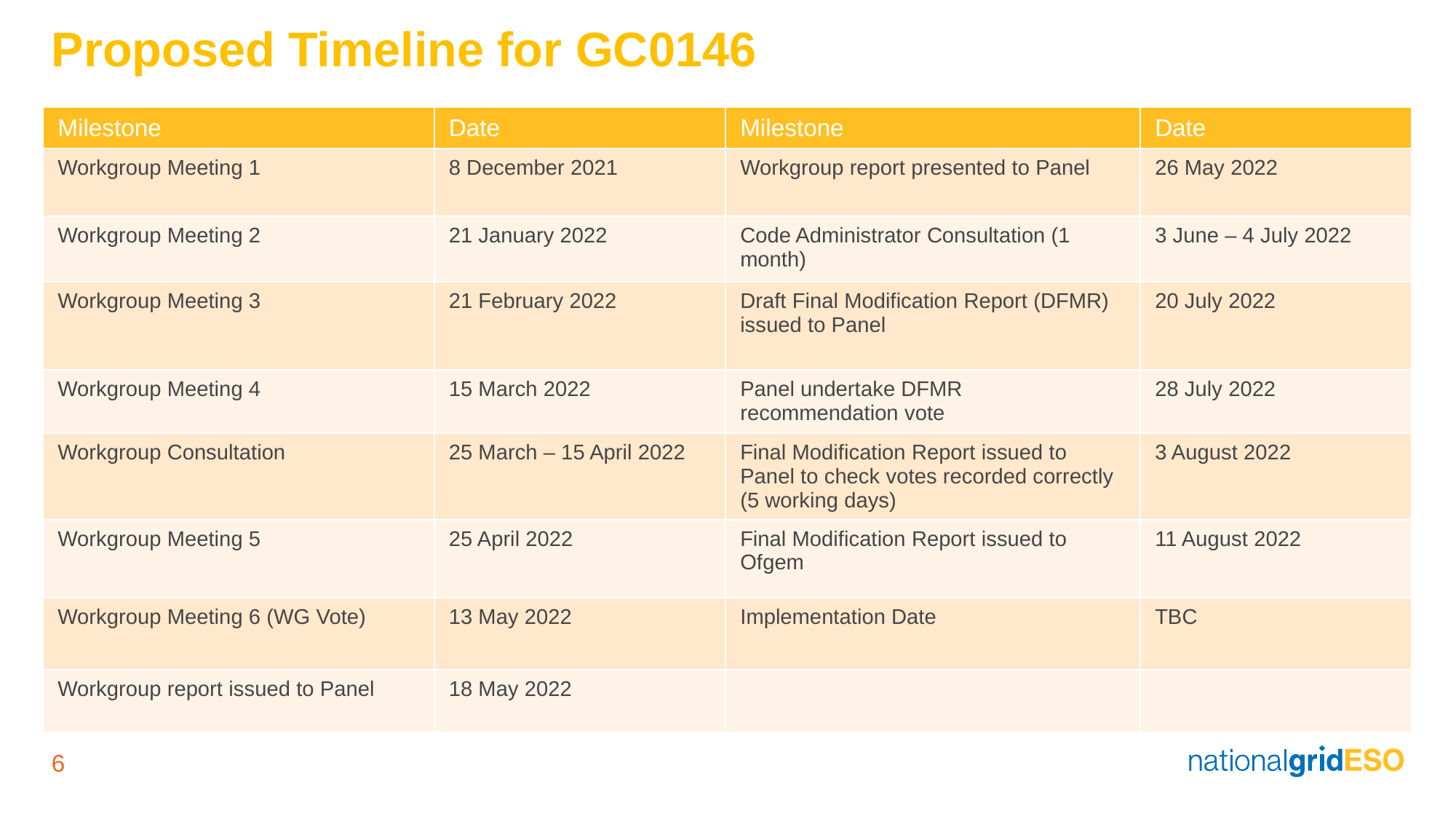

# Proposed Timeline for GC0146
| Milestone | Date | Milestone | Date |
| --- | --- | --- | --- |
| Workgroup Meeting 1 | 8 December 2021 | Workgroup report presented to Panel | 26 May 2022 |
| Workgroup Meeting 2 | 21 January 2022 | Code Administrator Consultation (1 month) | 3 June – 4 July 2022 |
| Workgroup Meeting 3 | 21 February 2022 | Draft Final Modification Report (DFMR) issued to Panel | 20 July 2022 |
| Workgroup Meeting 4 | 15 March 2022 | Panel undertake DFMR recommendation vote | 28 July 2022 |
| Workgroup Consultation | 25 March – 15 April 2022 | Final Modification Report issued to Panel to check votes recorded correctly (5 working days) | 3 August 2022 |
| Workgroup Meeting 5 | 25 April 2022 | Final Modification Report issued to Ofgem | 11 August 2022 |
| Workgroup Meeting 6 (WG Vote) | 13 May 2022 | Implementation Date | TBC |
| Workgroup report issued to Panel | 18 May 2022 |  |  |